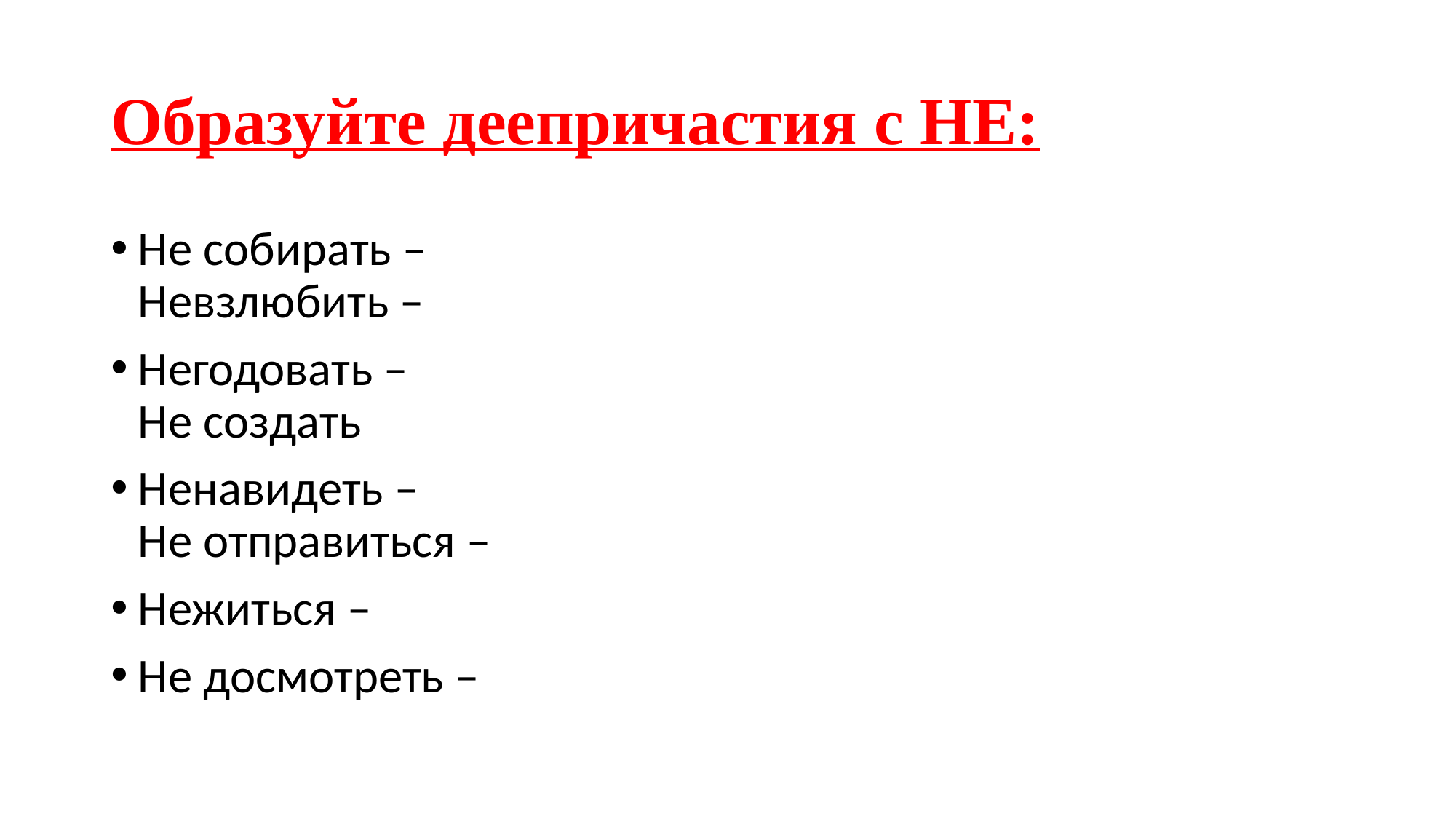

# Образуйте деепричастия с НЕ:
Не собирать –
Невзлюбить –
Негодовать –
Не создать
Ненавидеть –
Не отправиться –
Нежиться –
Не досмотреть –